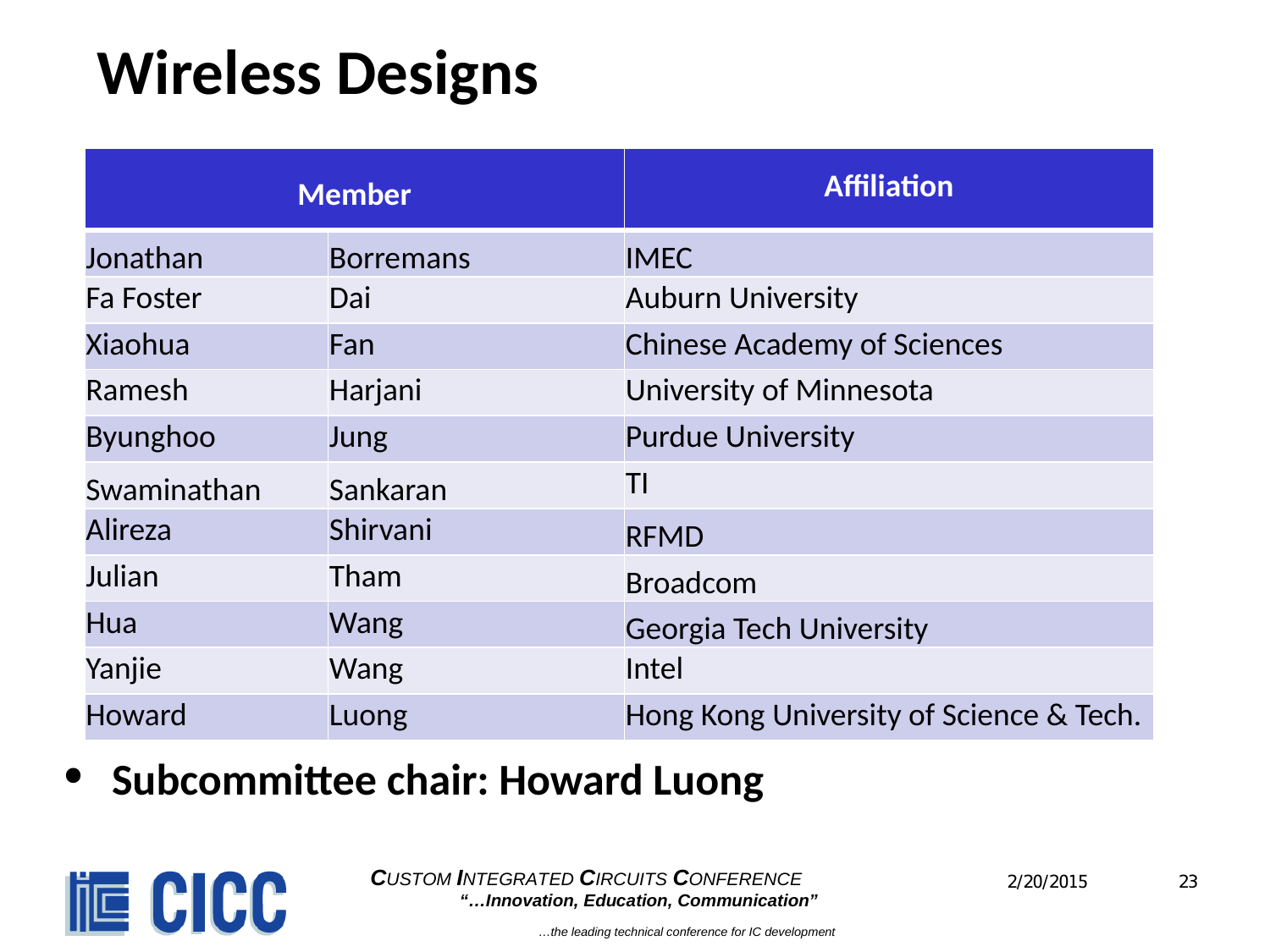

# Wireless Designs
| Member |  | Affiliation |
| --- | --- | --- |
| Jonathan | Borremans | IMEC |
| Fa Foster | Dai | Auburn University |
| Xiaohua | Fan | Chinese Academy of Sciences |
| Ramesh | Harjani | University of Minnesota |
| Byunghoo | Jung | Purdue University |
| Swaminathan | Sankaran | TI |
| Alireza | Shirvani | RFMD |
| Julian | Tham | Broadcom |
| Hua | Wang | Georgia Tech University |
| Yanjie | Wang | Intel |
| Howard | Luong | Hong Kong University of Science & Tech. |
Subcommittee chair: Howard Luong